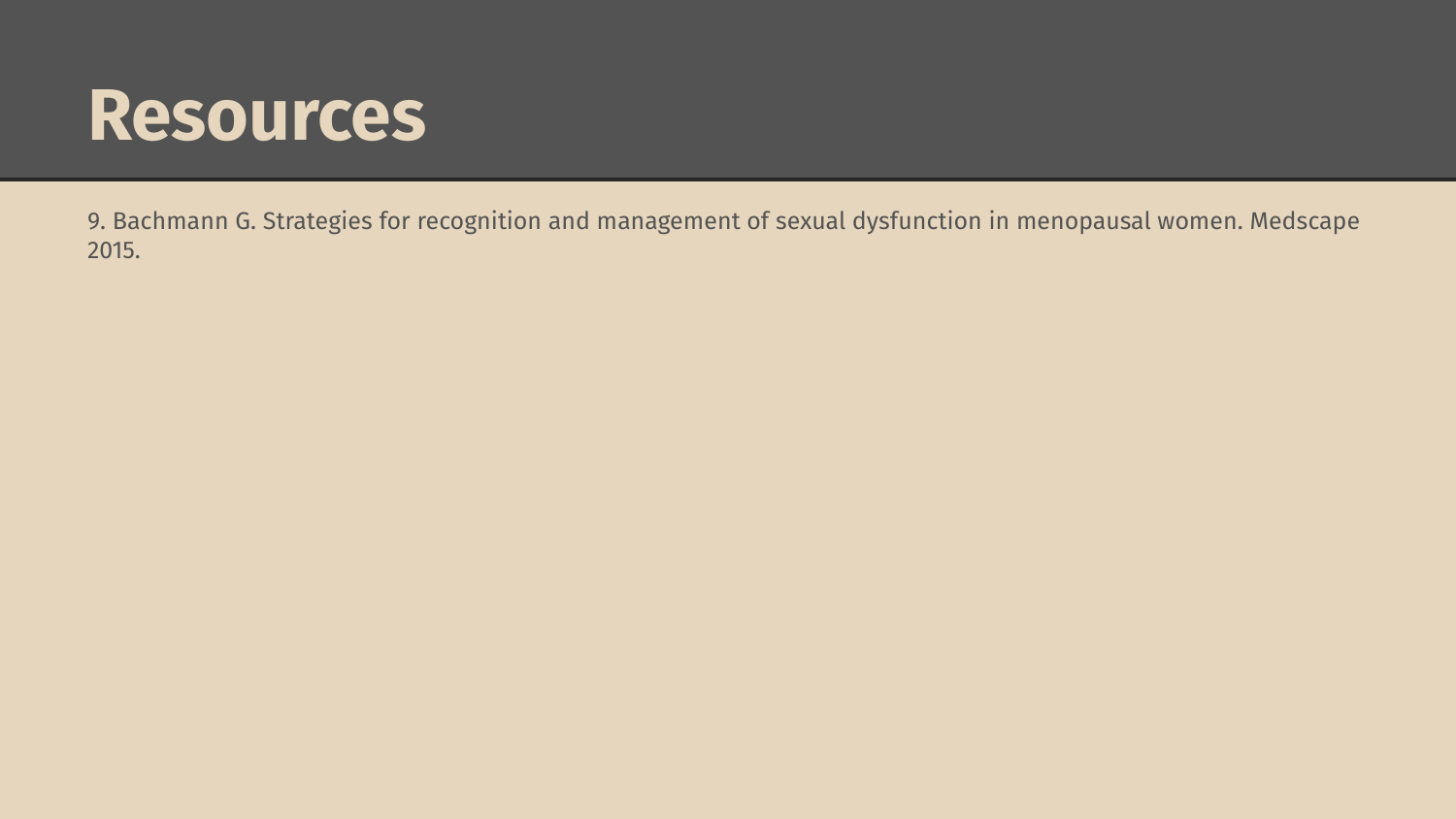

# Resources
9. Bachmann G. Strategies for recognition and management of sexual dysfunction in menopausal women. Medscape 2015.